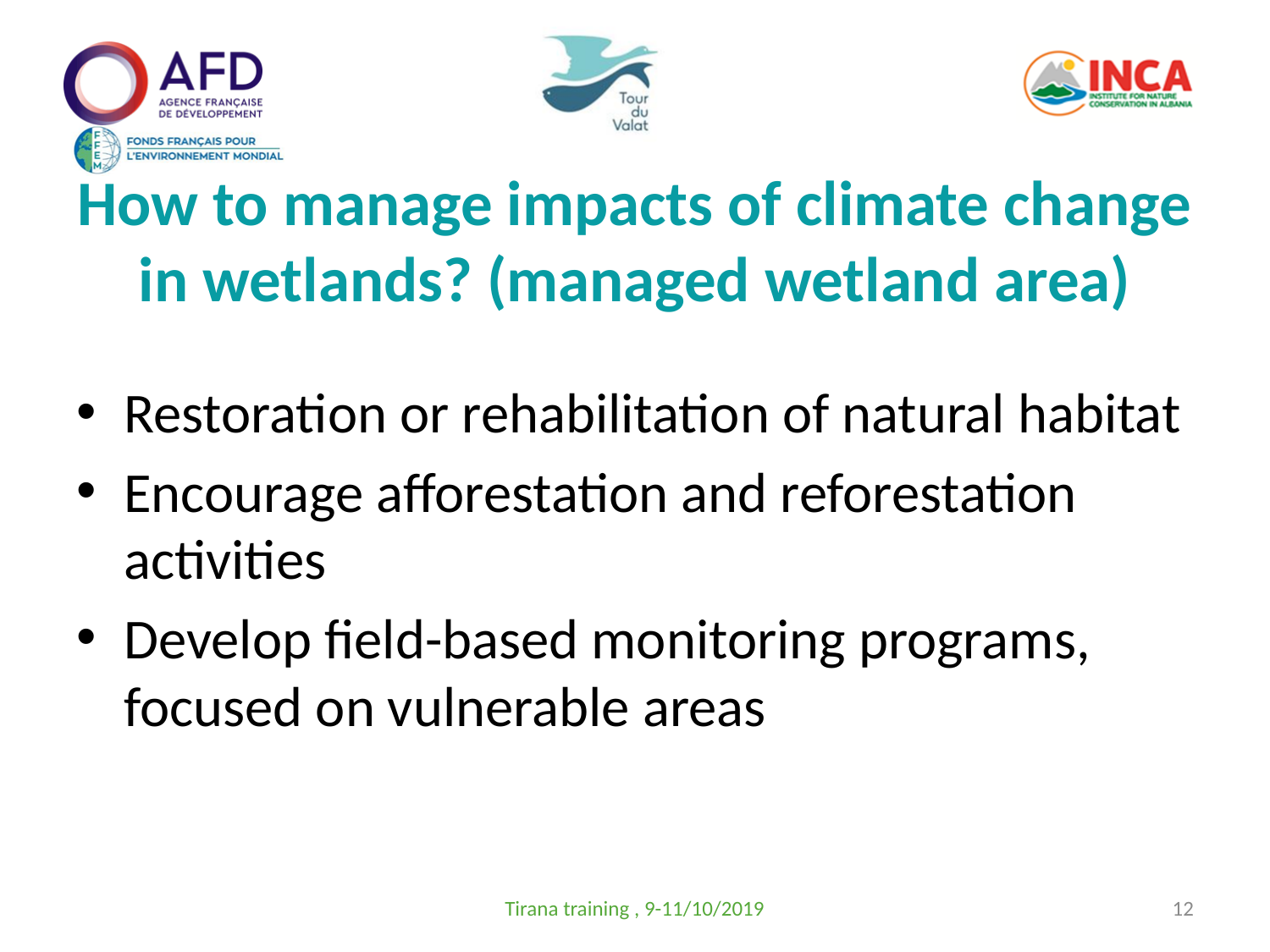

# How to manage impacts of climate change in wetlands? (managed wetland area)
Restoration or rehabilitation of natural habitat
Encourage afforestation and reforestation activities
Develop field-based monitoring programs, focused on vulnerable areas

Tirana training , 9-11/10/2019
12